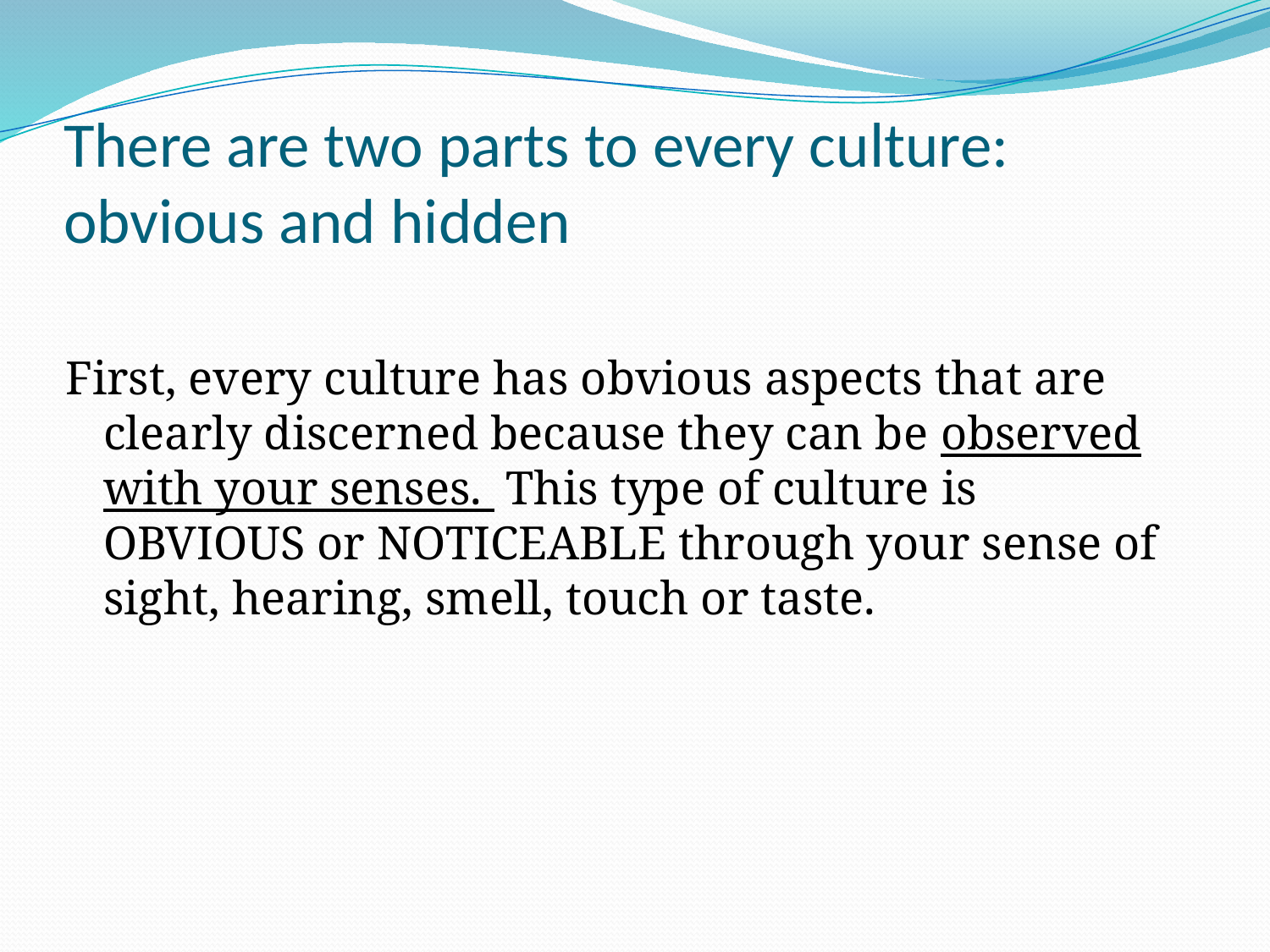

# There are two parts to every culture:  obvious and hidden
First, every culture has obvious aspects that are clearly discerned because they can be observed with your senses.  This type of culture is OBVIOUS or NOTICEABLE through your sense of sight, hearing, smell, touch or taste.